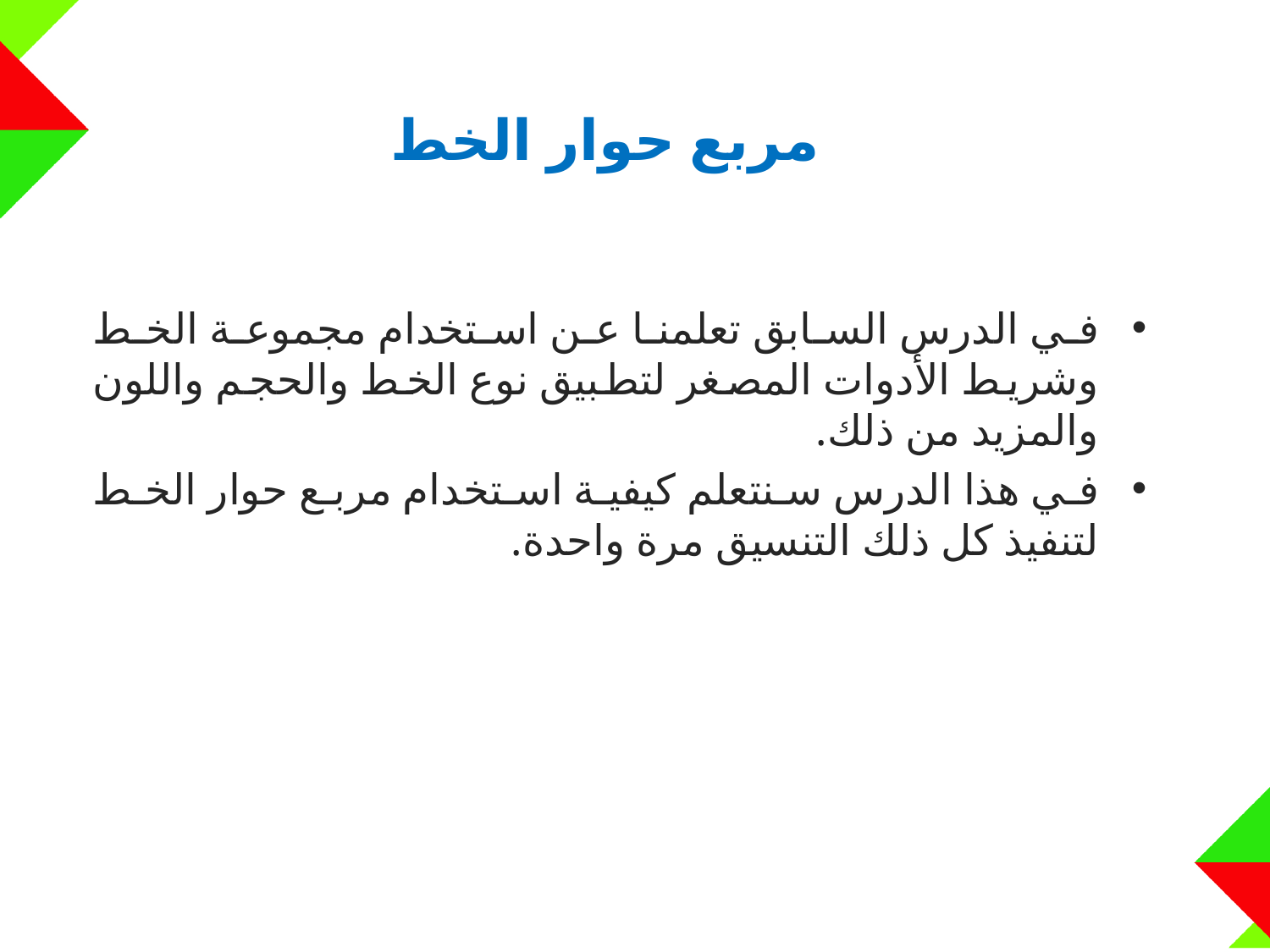

# مربع حوار الخط
في الدرس السابق تعلمنا عن استخدام مجموعة الخط وشريط الأدوات المصغر لتطبيق نوع الخط والحجم واللون والمزيد من ذلك.
في هذا الدرس سنتعلم كيفية استخدام مربع حوار الخط لتنفيذ كل ذلك التنسيق مرة واحدة.